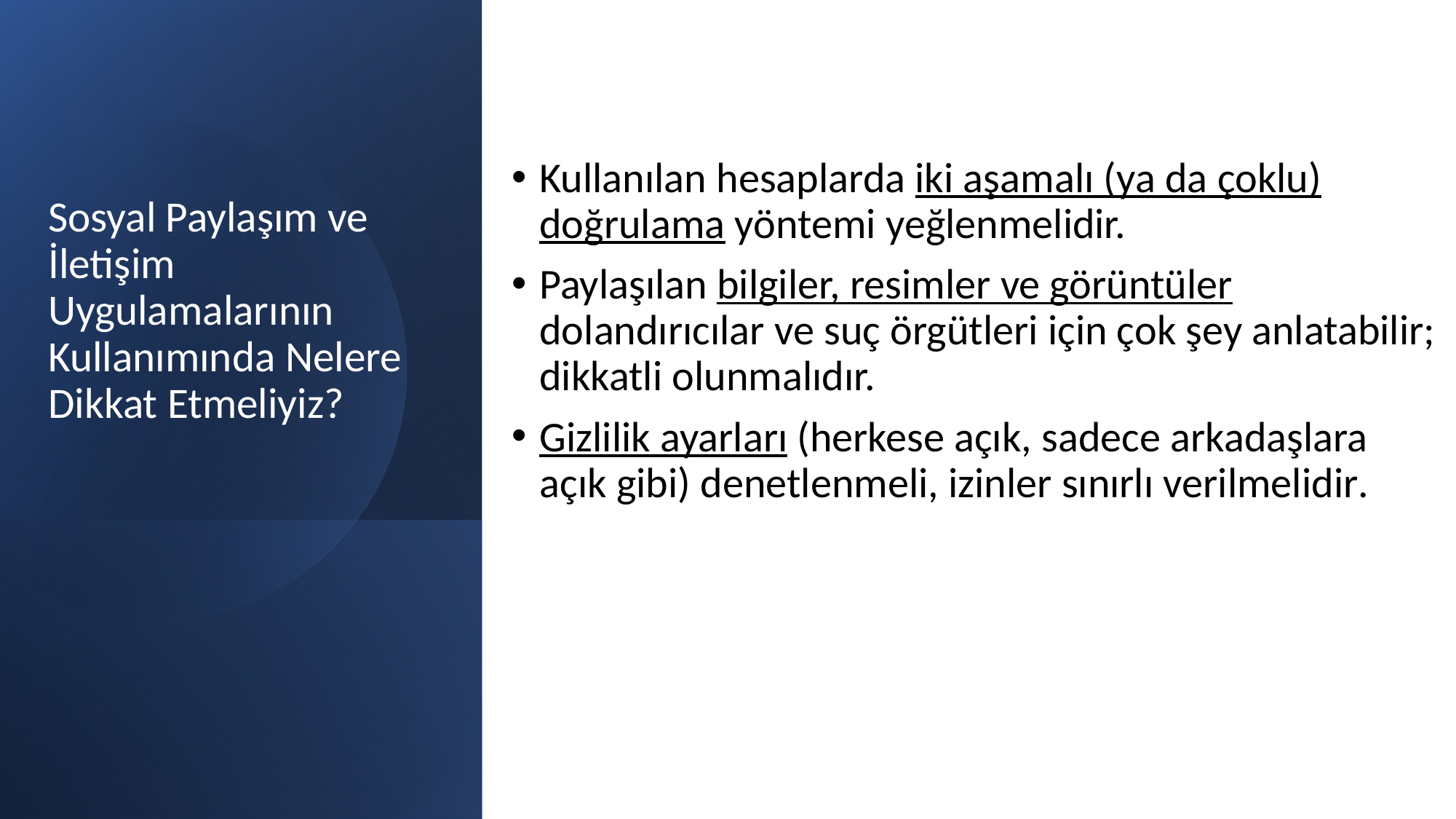

Kullanılan hesaplarda iki aşamalı (ya da çoklu) doğrulama yöntemi yeğlenmelidir.
Paylaşılan bilgiler, resimler ve görüntüler dolandırıcılar ve suç örgütleri için çok şey anlatabilir; dikkatli olunmalıdır.
Gizlilik ayarları (herkese açık, sadece arkadaşlara açık gibi) denetlenmeli, izinler sınırlı verilmelidir.

# Sosyal Paylaşım ve İletişim Uygulamalarının Kullanımında Nelere Dikkat Etmeliyiz?